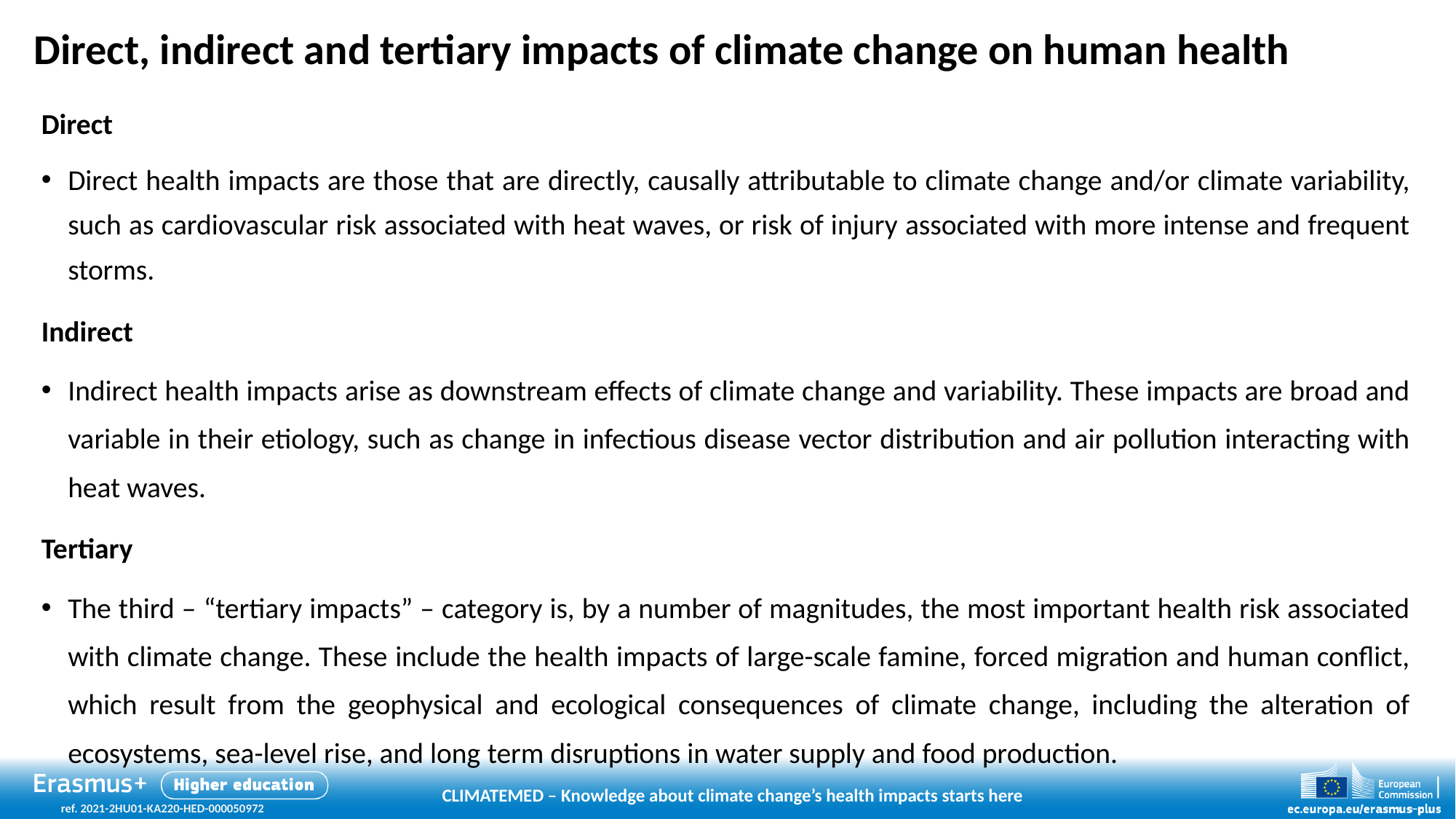

# Direct, indirect and tertiary impacts of climate change on human health
Direct
Direct health impacts are those that are directly, causally attributable to climate change and/or climate variability, such as cardiovascular risk associated with heat waves, or risk of injury associated with more intense and frequent storms.
Indirect
Indirect health impacts arise as downstream effects of climate change and variability. These impacts are broad and variable in their etiology, such as change in infectious disease vector distribution and air pollution interacting with heat waves.
Tertiary
The third – “tertiary impacts” – category is, by a number of magnitudes, the most important health risk associated with climate change. These include the health impacts of large-scale famine, forced migration and human conflict, which result from the geophysical and ecological consequences of climate change, including the alteration of ecosystems, sea-level rise, and long term disruptions in water supply and food production.